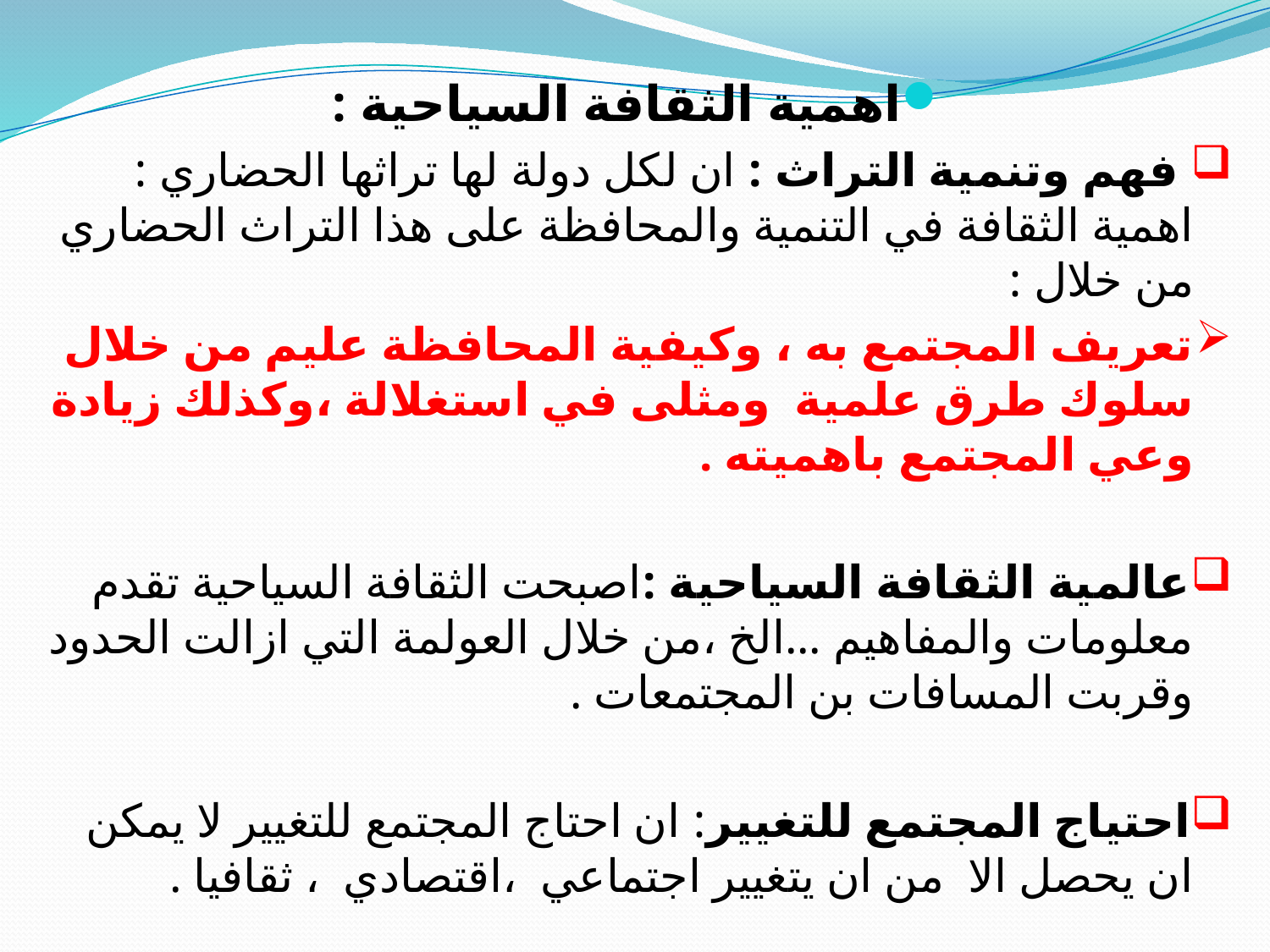

اهمية الثقافة السياحية :
 فهم وتنمية التراث : ان لكل دولة لها تراثها الحضاري : اهمية الثقافة في التنمية والمحافظة على هذا التراث الحضاري من خلال :
تعريف المجتمع به ، وكيفية المحافظة عليم من خلال سلوك طرق علمية  ومثلى في استغلالة ،وكذلك زيادة وعي المجتمع باهميته .

عالمية الثقافة السياحية :اصبحت الثقافة السياحية تقدم معلومات والمفاهيم ...الخ ،من خلال العولمة التي ازالت الحدود وقربت المسافات بن المجتمعات .

احتياج المجتمع للتغيير: ان احتاج المجتمع للتغيير لا يمكن ان يحصل الا  من ان يتغيير اجتماعي  ،اقتصادي  ، ثقافيا .